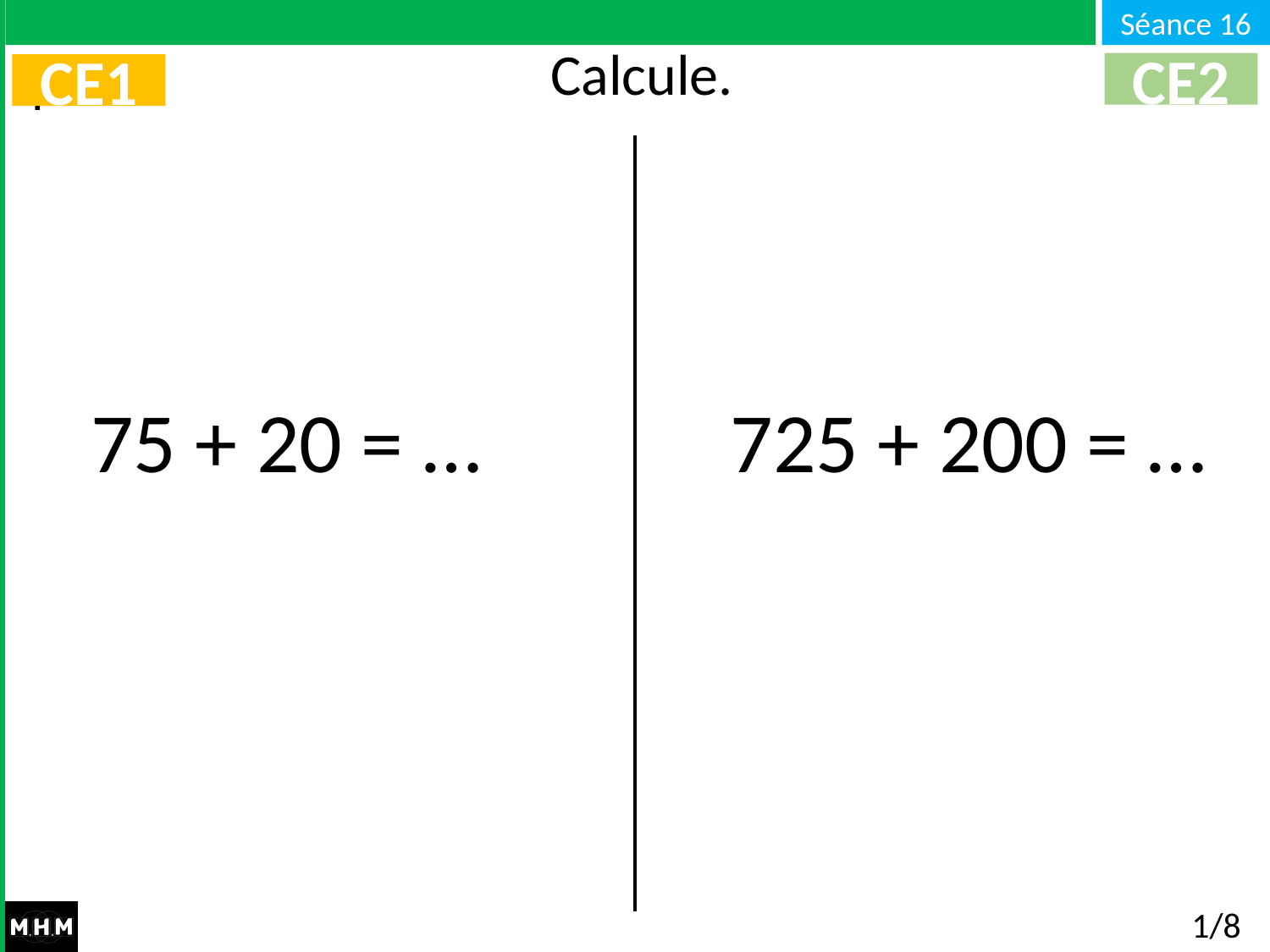

# Calcule.
CE2
CE1
725 + 200 = …
75 + 20 = …
1/8